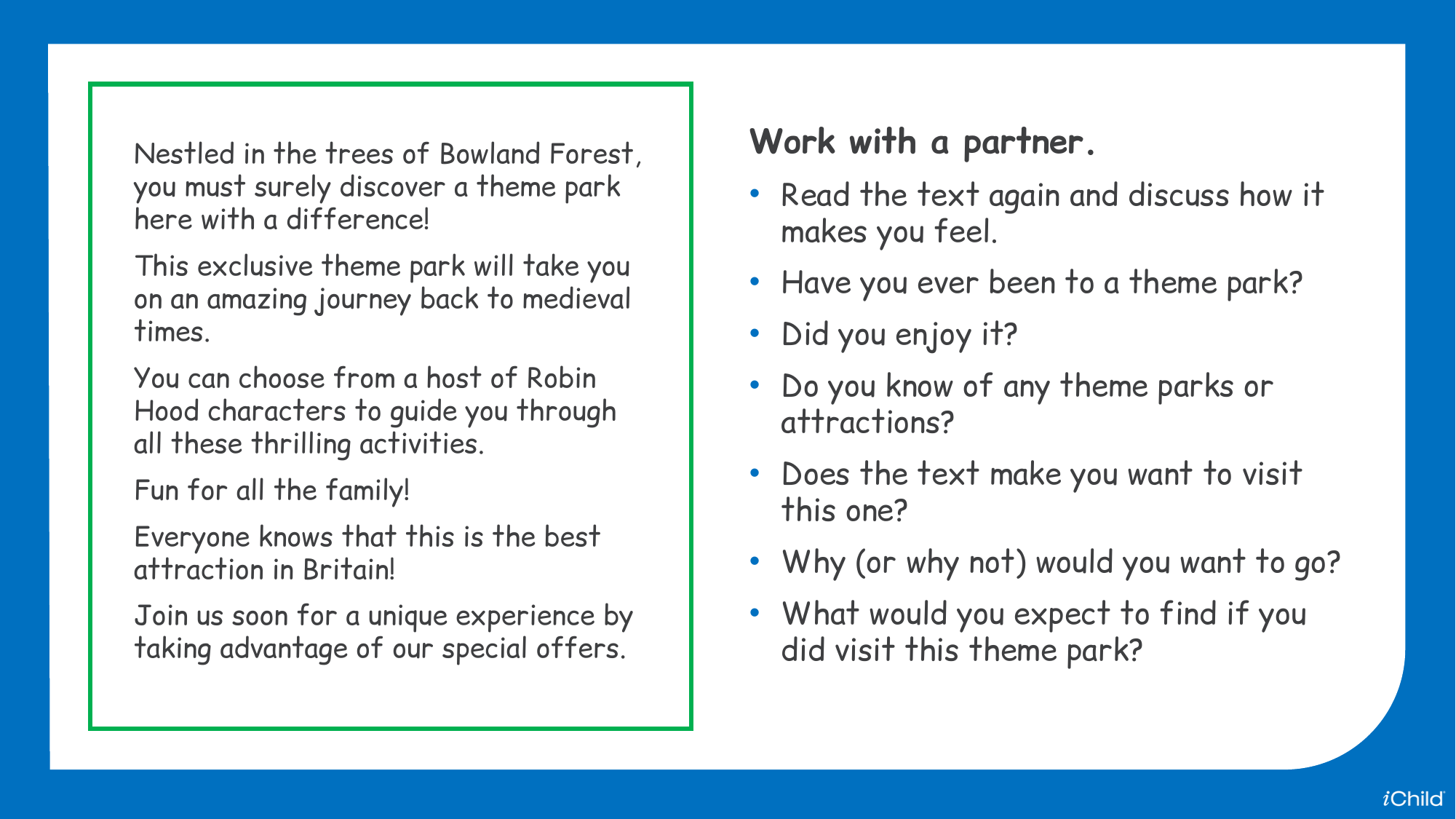

Work with a partner.
Read the text again and discuss how it makes you feel.
Have you ever been to a theme park?
Did you enjoy it?
Do you know of any theme parks or attractions?
Does the text make you want to visit this one?
Why (or why not) would you want to go?
What would you expect to find if you did visit this theme park?
Nestled in the trees of Bowland Forest, you must surely discover a theme park here with a difference!
This exclusive theme park will take you on an amazing journey back to medieval times.
You can choose from a host of Robin Hood characters to guide you through all these thrilling activities.
Fun for all the family!
Everyone knows that this is the best attraction in Britain!
Join us soon for a unique experience by taking advantage of our special offers.